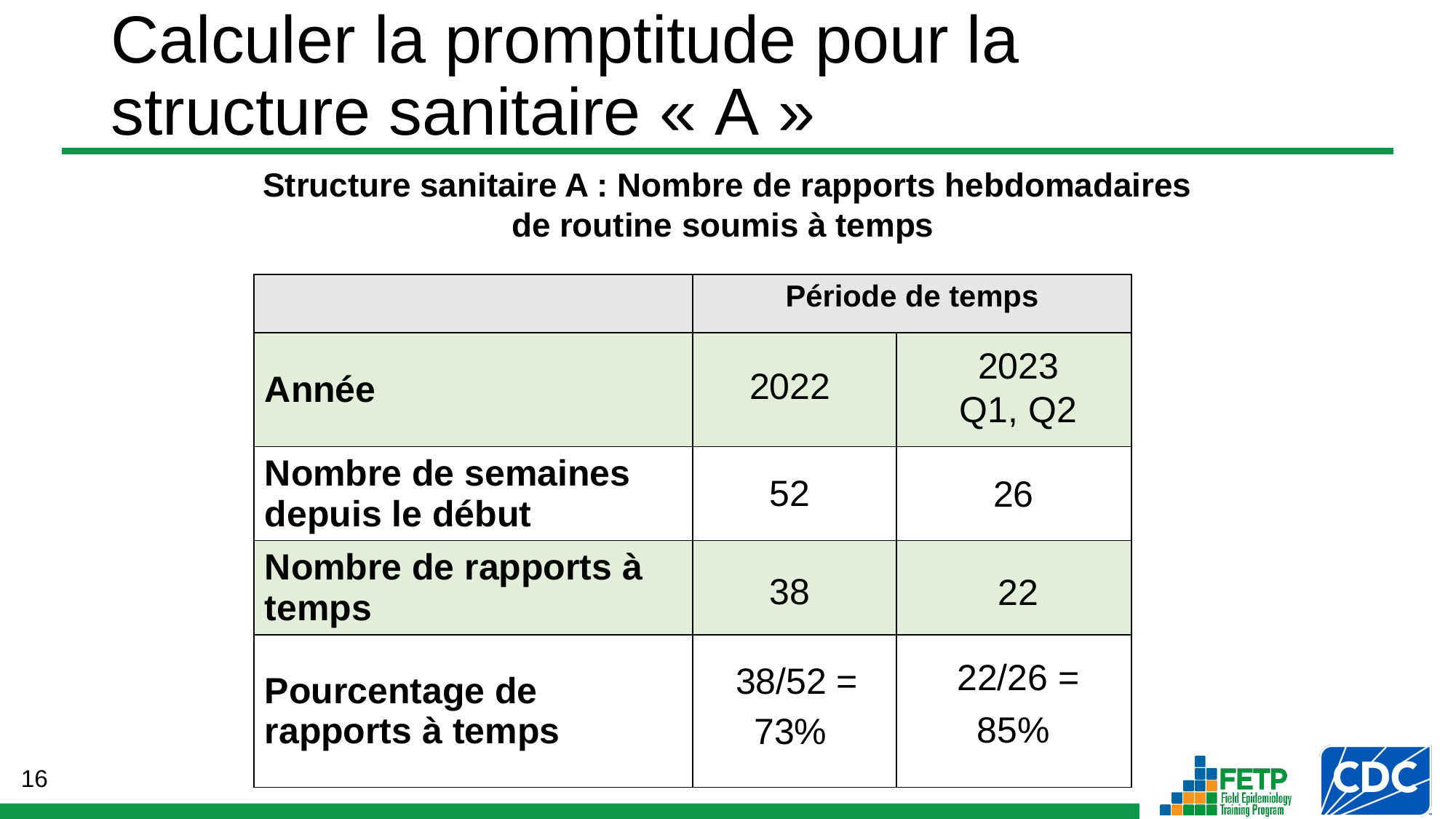

# Calculer la promptitude pour la structure sanitaire « A »
Structure sanitaire A : Nombre de rapports hebdomadaires
de routine soumis à temps

|  | Période de temps |  |
| --- | --- | --- |
| Année |  |  |
| Nombre de semaines depuis le début |  |  |
| Nombre de rapports à temps |  |  |
| Pourcentage de rapports à temps |  |  |
2023
Q1, Q2
2022
52
26
38
22
22/26 =
38/52 =
85%
73%